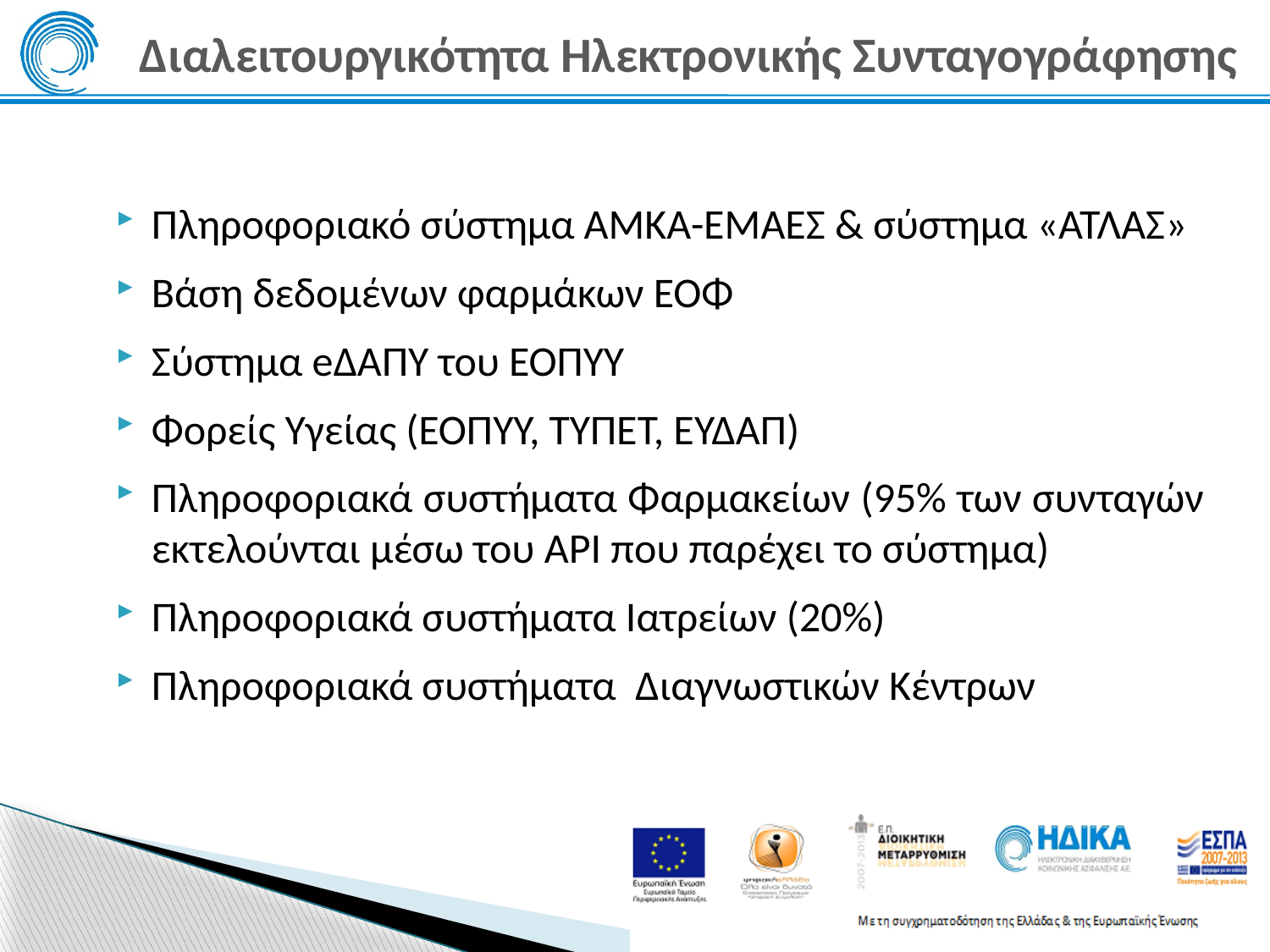

# Διαλειτουργικότητα Ηλεκτρονικής Συνταγογράφησης

Πληροφοριακό σύστημα ΑΜΚΑ-ΕΜΑΕΣ & σύστημα «ΑΤΛΑΣ»
Βάση δεδομένων φαρμάκων ΕΟΦ
Σύστημα eΔΑΠΥ του ΕΟΠΥΥ
Φορείς Υγείας (ΕΟΠΥΥ, ΤΥΠΕΤ, ΕΥΔΑΠ)
Πληροφοριακά συστήματα Φαρμακείων (95% των συνταγών εκτελούνται μέσω του API που παρέχει το σύστημα)
Πληροφοριακά συστήματα Ιατρείων (20%)
Πληροφοριακά συστήματα  Διαγνωστικών Κέντρων